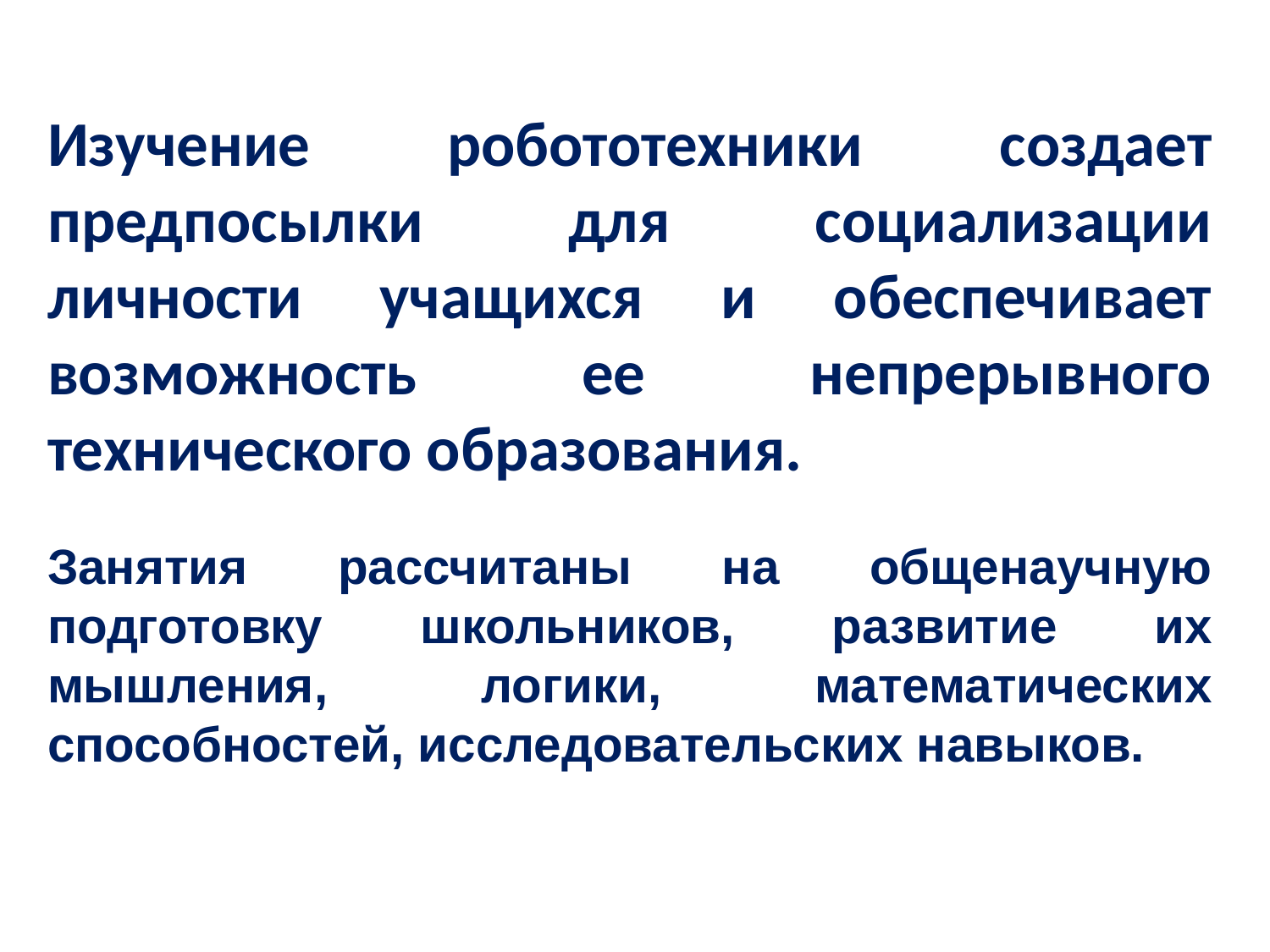

Изучение робототехники создает предпосылки для социализации личности учащихся и обеспечивает возможность ее непрерывного технического образования.

Занятия рассчитаны на общенаучную подготовку школьников, развитие их мышления, логики, математических способностей, исследовательских навыков.